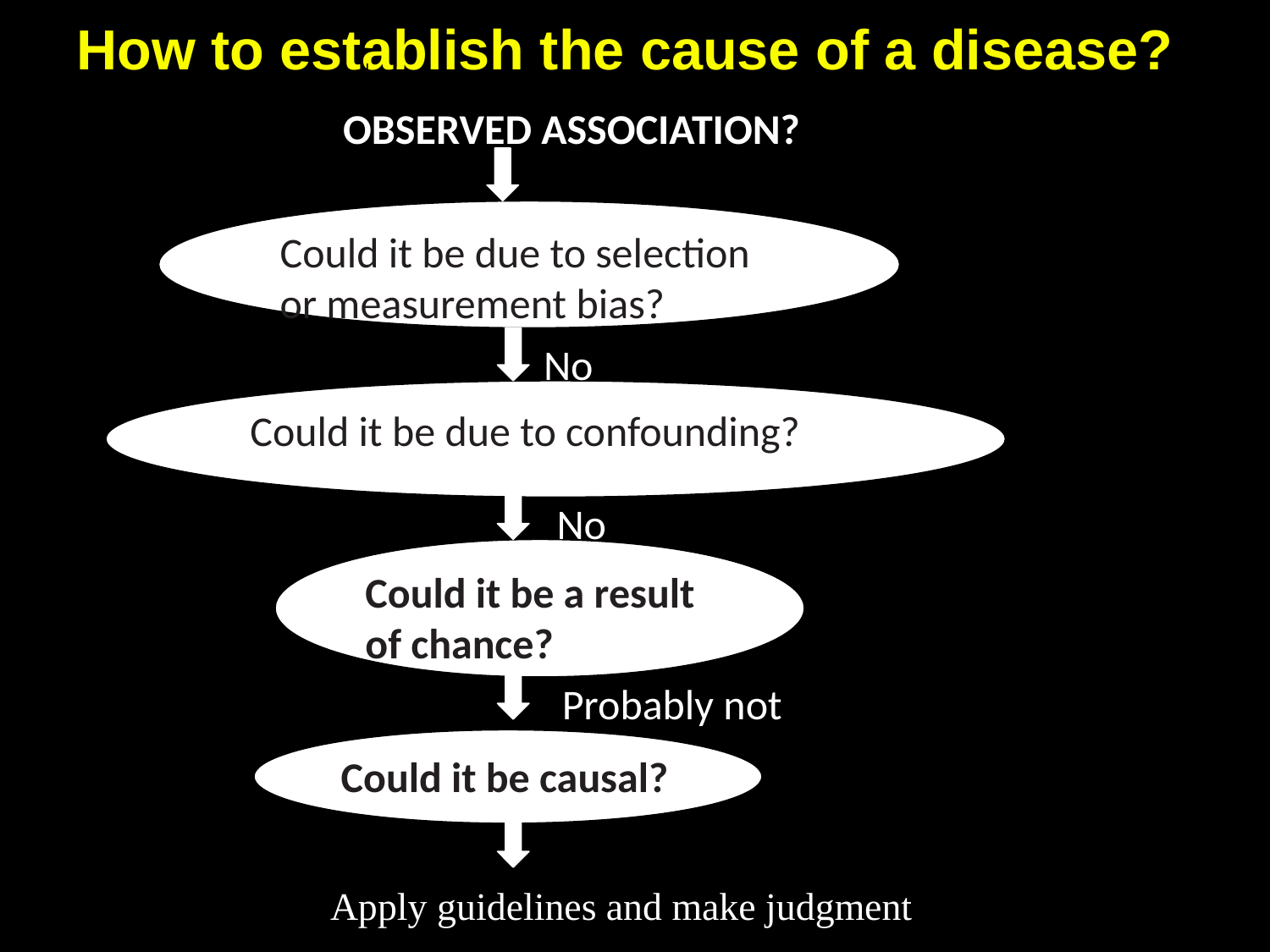

# How to establish the cause of a disease?

OBSERVED ASSOCIATION?

Could it be due to selection or measurement bias?

						No

Could it be due to confounding?

						No

Could it be a result of chance?

						 Probably not

Could it be causal?

                                Apply guidelines and make judgment